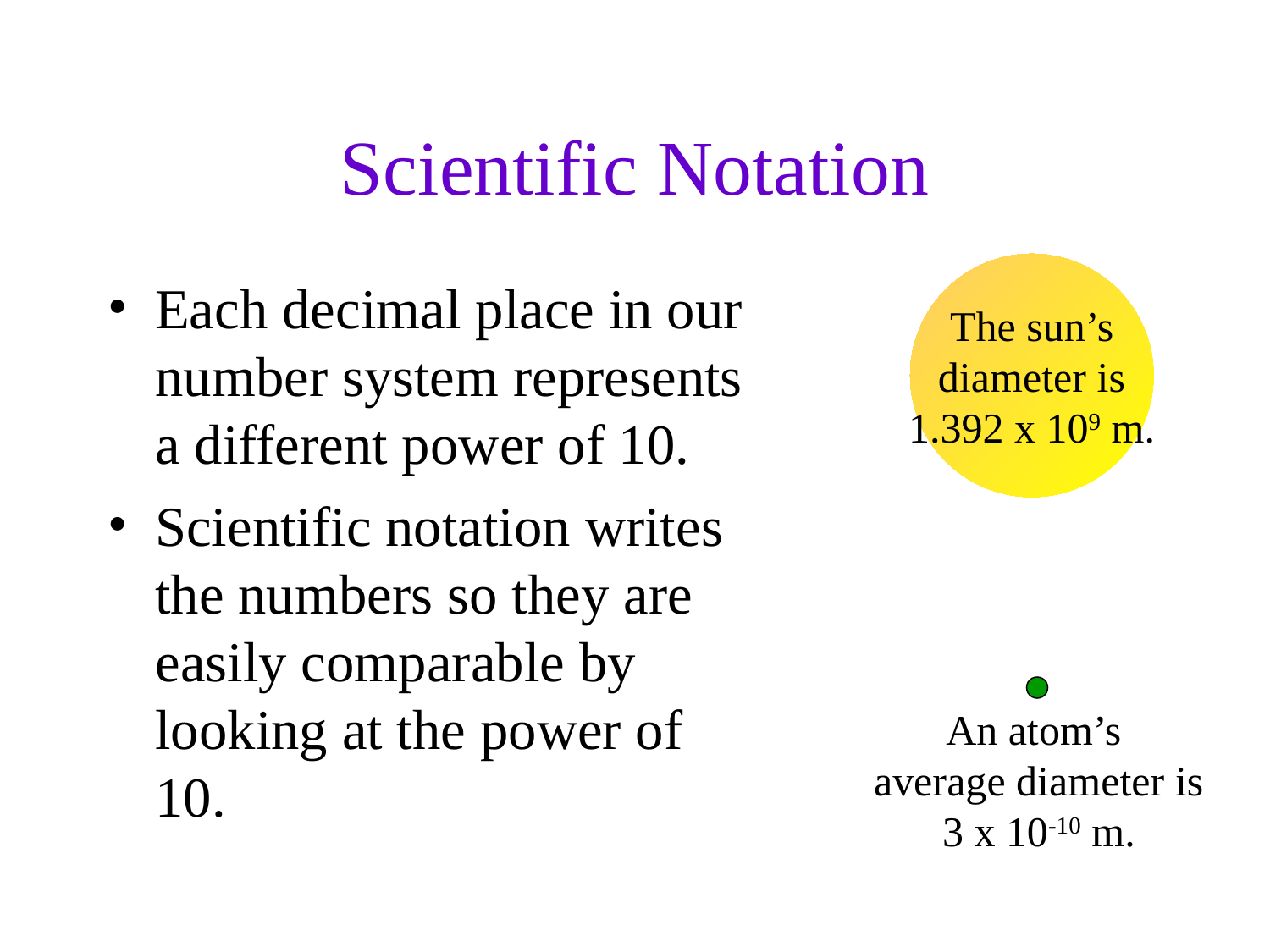

Scientific Notation
The sun’s
diameter is
1.392 x 109 m.
Each decimal place in our number system represents a different power of 10.
Scientific notation writes the numbers so they are easily comparable by looking at the power of 10.

An atom’s
average diameter is
3 x 10-10 m.